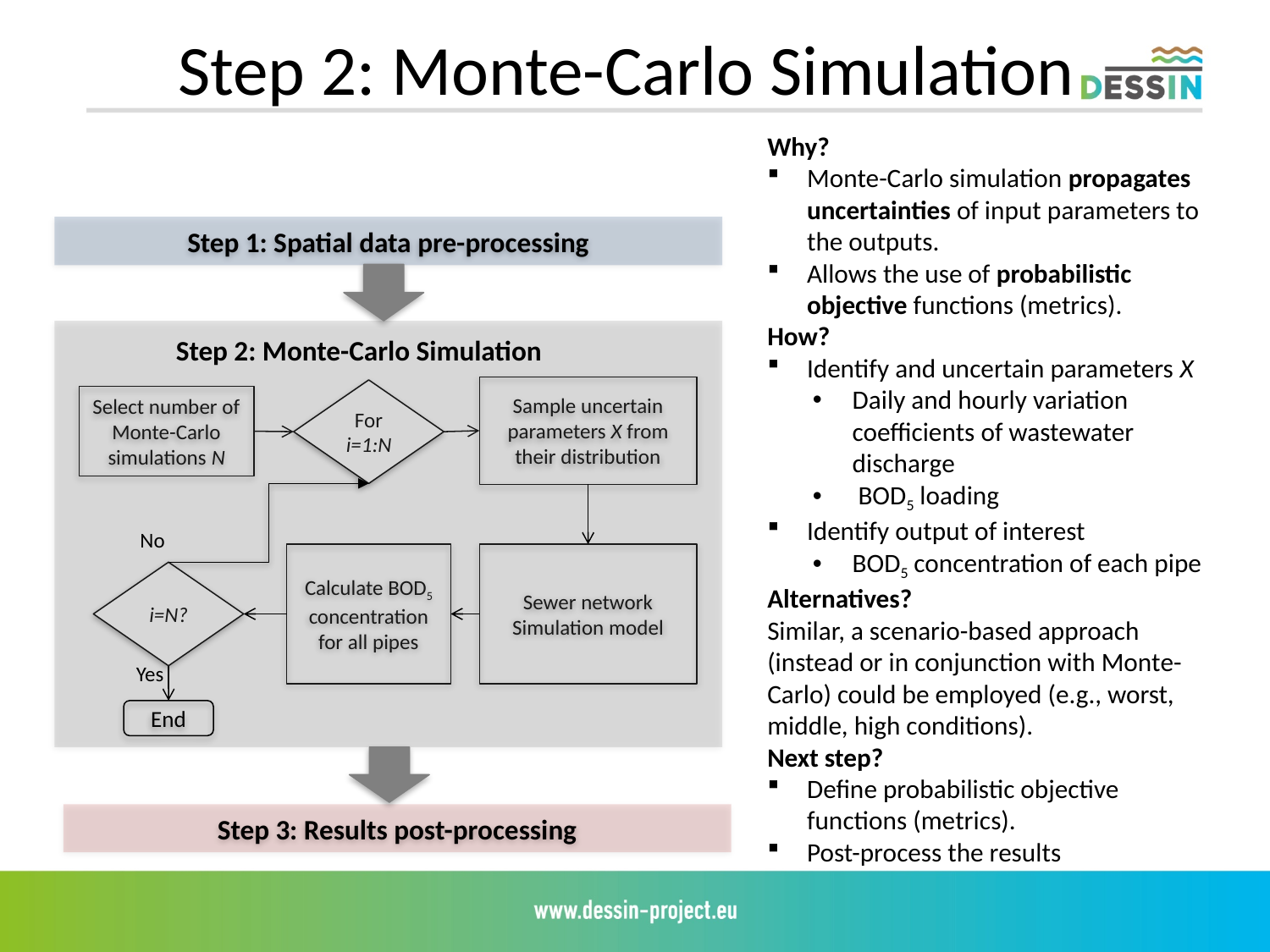

Step 2: Monte-Carlo Simulation
Why?
Monte-Carlo simulation propagates uncertainties of input parameters to the outputs.
Allows the use of probabilistic objective functions (metrics).
How?
Identify and uncertain parameters Χ
Daily and hourly variation coefficients of wastewater discharge
 BOD5 loading
Identify output of interest
BOD5 concentration of each pipe
Alternatives?
Similar, a scenario-based approach (instead or in conjunction with Monte-Carlo) could be employed (e.g., worst, middle, high conditions).
Next step?
Define probabilistic objective functions (metrics).
Post-process the results
Step 1: Spatial data pre-processing

Step 2: Monte-Carlo Simulation
Sample uncertain parameters X from their distribution
For i=1:N
Select number of Monte-Carlo simulations N
Calculate BOD5 concentration for all pipes
Sewer network Simulation model
i=N?

Step 3: Results post-processing
No
Yes
End